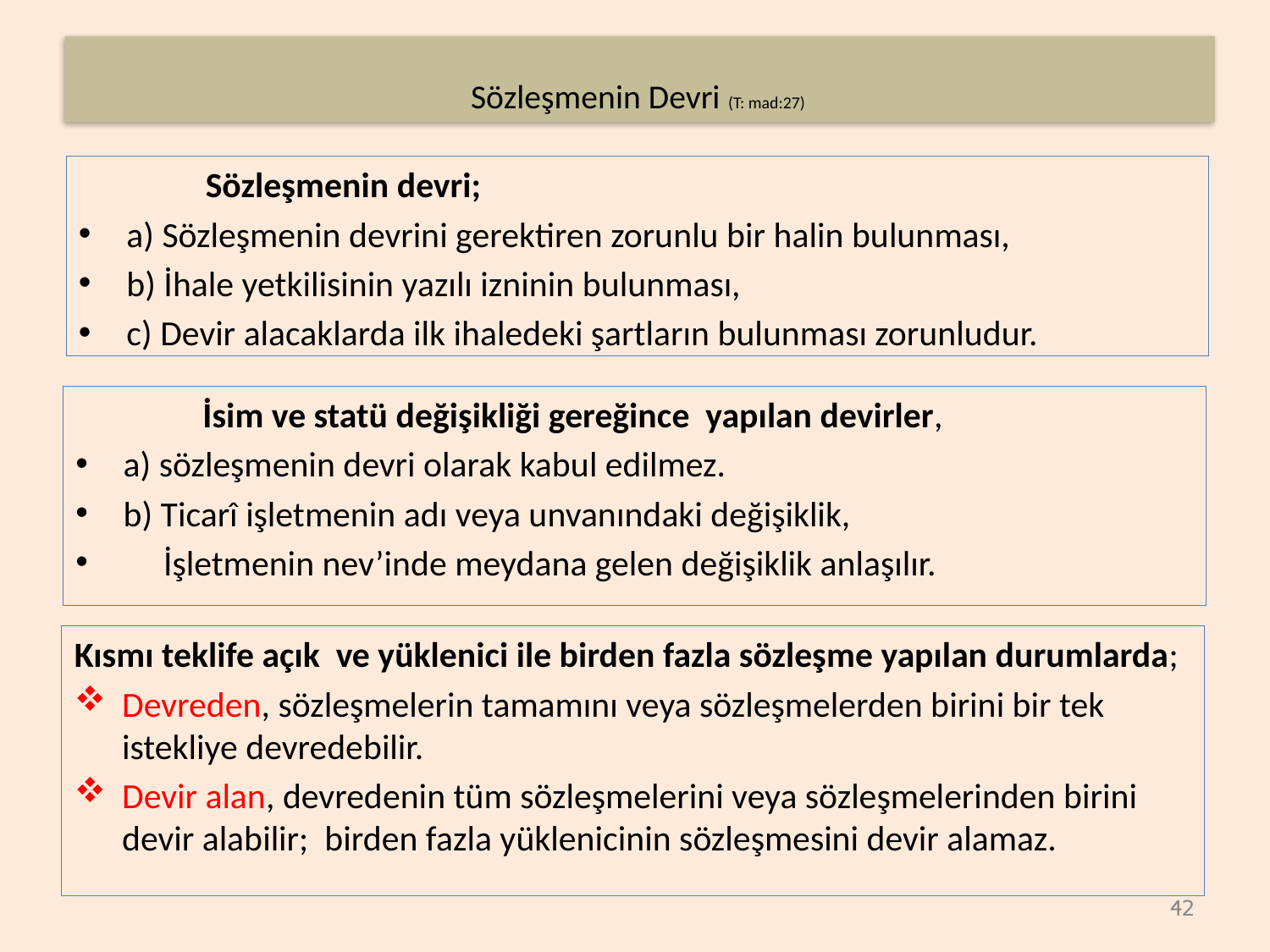

Sözleşmenin Devri (T: mad:27)
	Sözleşmenin devri;
a) Sözleşmenin devrini gerektiren zorunlu bir halin bulunması,
b) İhale yetkilisinin yazılı izninin bulunması,
c) Devir alacaklarda ilk ihaledeki şartların bulunması zorunludur.

	İsim ve statü değişikliği gereğince  yapılan devirler,
a) sözleşmenin devri olarak kabul edilmez.
b) Ticarî işletmenin adı veya unvanındaki değişiklik,
     İşletmenin nev’inde meydana gelen değişiklik anlaşılır.
Kısmı teklife açık  ve yüklenici ile birden fazla sözleşme yapılan durumlarda;
Devreden, sözleşmelerin tamamını veya sözleşmelerden birini bir tek istekliye devredebilir.
Devir alan, devredenin tüm sözleşmelerini veya sözleşmelerinden birini devir alabilir;  birden fazla yüklenicinin sözleşmesini devir alamaz.
42